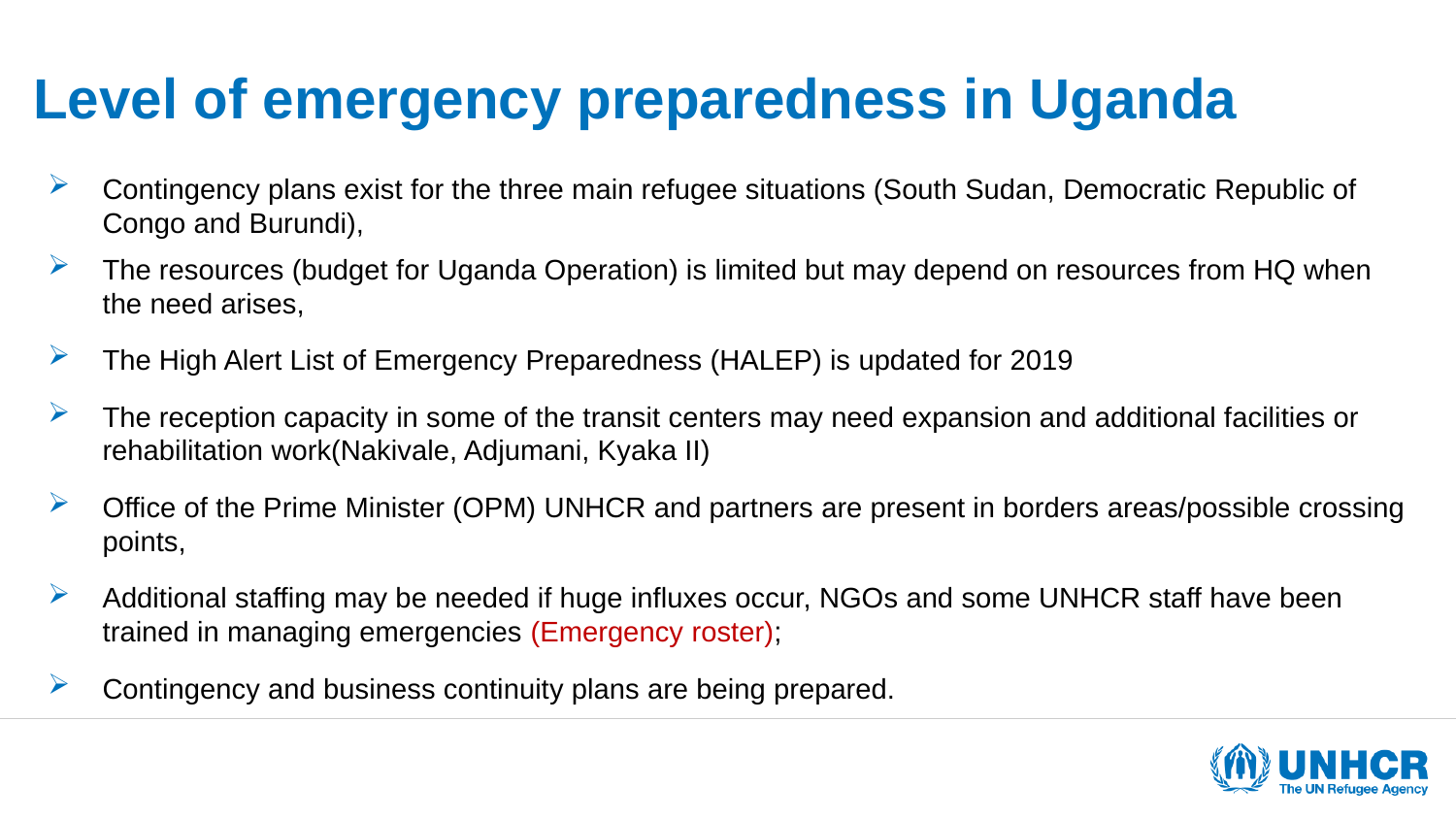

# Level of emergency preparedness in Uganda
Contingency plans exist for the three main refugee situations (South Sudan, Democratic Republic of Congo and Burundi),
The resources (budget for Uganda Operation) is limited but may depend on resources from HQ when the need arises,
The High Alert List of Emergency Preparedness (HALEP) is updated for 2019
The reception capacity in some of the transit centers may need expansion and additional facilities or rehabilitation work(Nakivale, Adjumani, Kyaka II)
Office of the Prime Minister (OPM) UNHCR and partners are present in borders areas/possible crossing points,
Additional staffing may be needed if huge influxes occur, NGOs and some UNHCR staff have been trained in managing emergencies (Emergency roster);
Contingency and business continuity plans are being prepared.